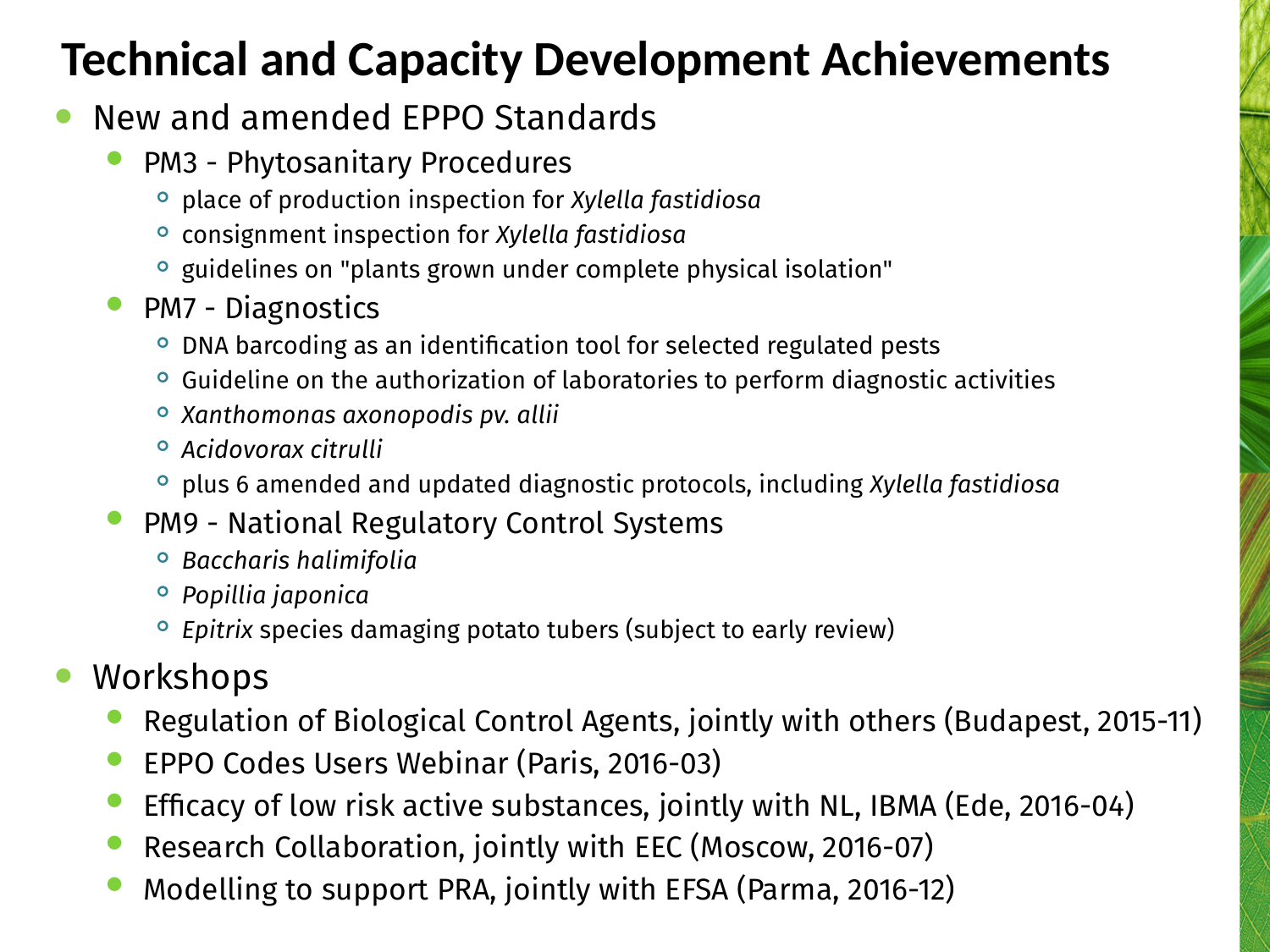

# Technical and Capacity Development Achievements
New and amended EPPO Standards
PM3 - Phytosanitary Procedures
place of production inspection for Xylella fastidiosa
consignment inspection for Xylella fastidiosa
guidelines on "plants grown under complete physical isolation"
PM7 - Diagnostics
DNA barcoding as an identification tool for selected regulated pests
Guideline on the authorization of laboratories to perform diagnostic activities
Xanthomonas axonopodis pv. allii
Acidovorax citrulli
plus 6 amended and updated diagnostic protocols, including Xylella fastidiosa
PM9 - National Regulatory Control Systems
Baccharis halimifolia
Popillia japonica
Epitrix species damaging potato tubers (subject to early review)
Workshops
Regulation of Biological Control Agents, jointly with others (Budapest, 2015-11)
EPPO Codes Users Webinar (Paris, 2016-03)
Efficacy of low risk active substances, jointly with NL, IBMA (Ede, 2016-04)
Research Collaboration, jointly with EEC (Moscow, 2016-07)
Modelling to support PRA, jointly with EFSA (Parma, 2016-12)